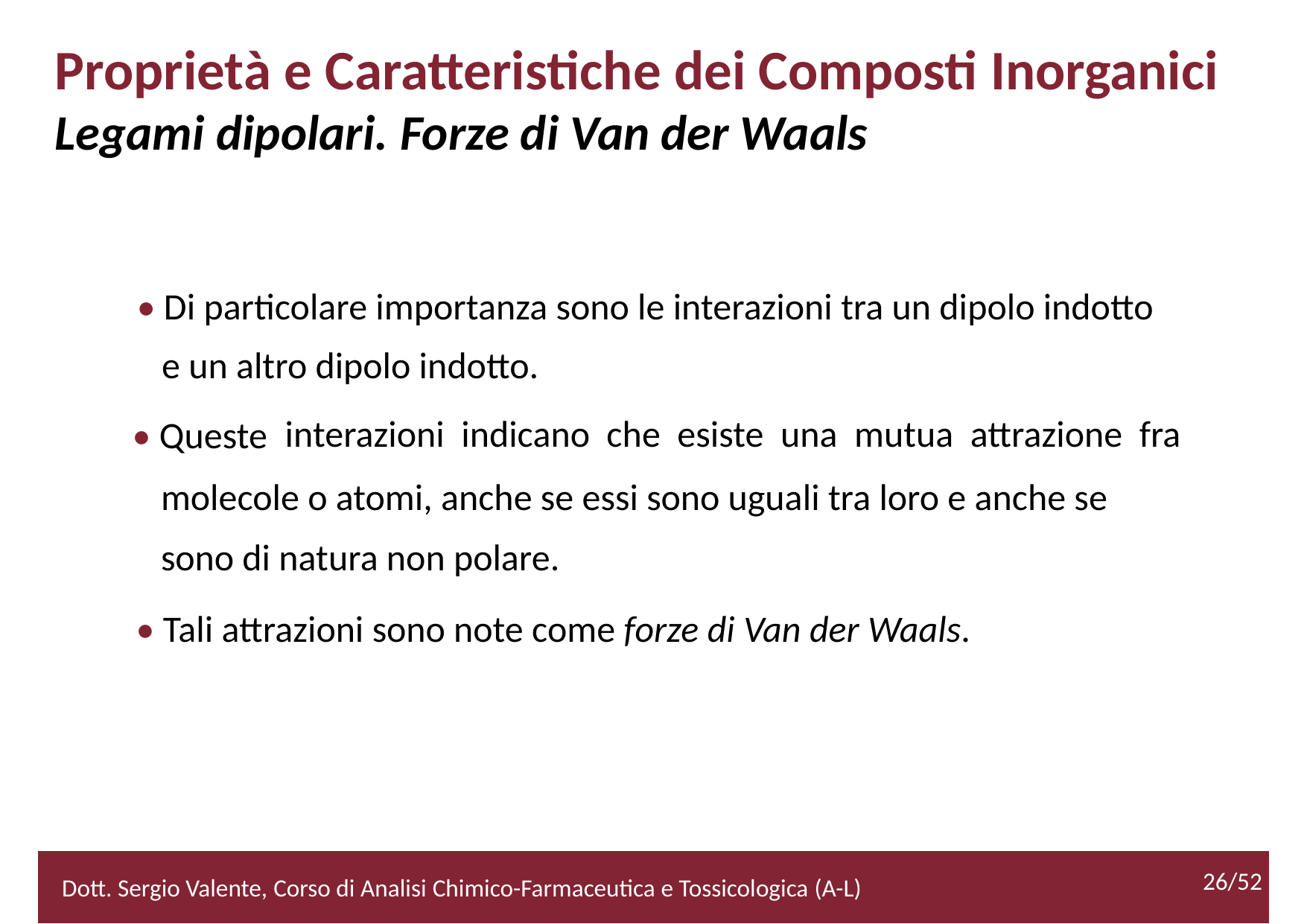

Proprietà e Caratteristiche dei Composti Inorganici
Legami dipolari. Forze di Van der Waals
• Di particolare importanza sono le interazioni tra un dipolo indotto

	e un altro dipolo indotto.
• Queste
interazioni  indicano  che  esiste  una  mutua  attrazione  fra
	molecole o atomi, anche se essi sono uguali tra loro e anche se

	sono di natura non polare.

• Tali attrazioni sono note come forze di Van der Waals.

26/52
Dott. Sergio Valente, Corso di Analisi Chimico-Farmaceutica e Tossicologica (A-L)